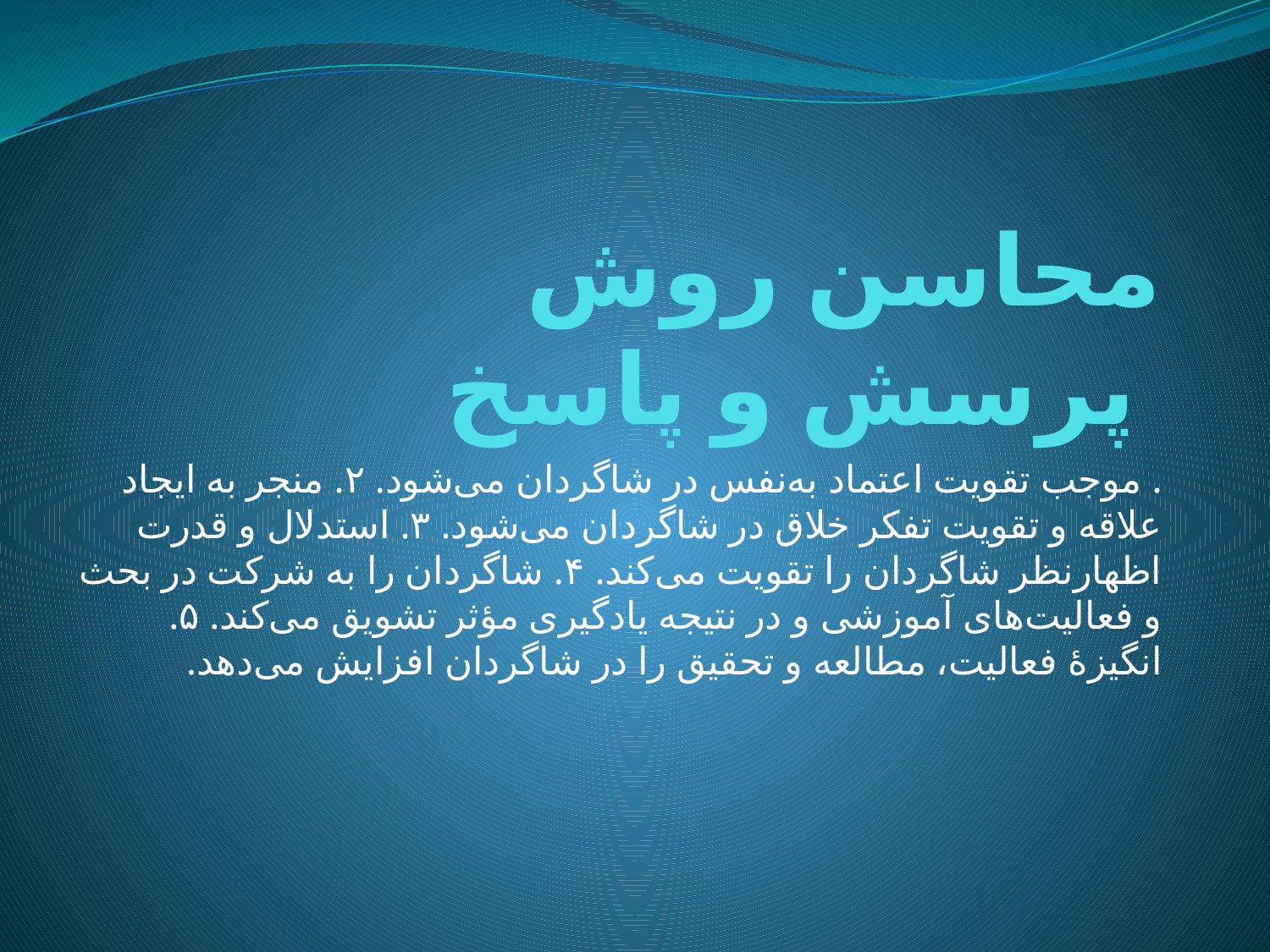

# محاسن روش پرسش و پاسخ
. موجب تقويت اعتماد به‌نفس در شاگردان مى‌شود. ۲. منجر به ايجاد علاقه و تقويت تفکر خلاق در شاگردان مى‌شود. ۳. استدلال و قدرت اظهارنظر شاگردان را تقويت مى‌کند. ۴. شاگردان را به شرکت در بحث و فعاليت‌هاى آموزشى و در نتيجه يادگيرى مؤثر تشويق مى‌کند. ۵. انگيزهٔ فعاليت، مطالعه و تحقيق را در شاگردان افزايش مى‌دهد.